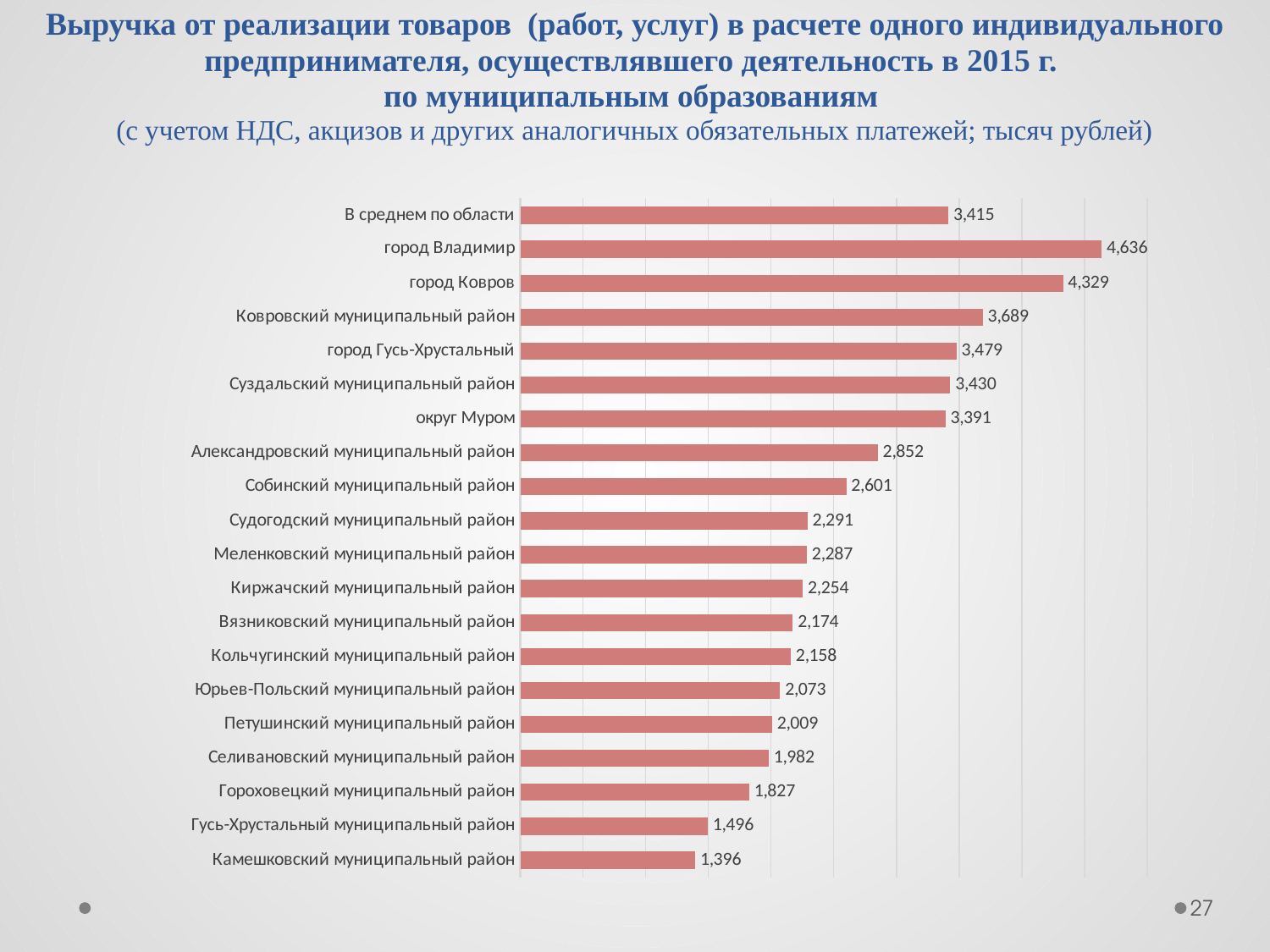

Выручка от реализации товаров  (работ, услуг) в расчете одного индивидуального предпринимателя, осуществлявшего деятельность в 2015 г.
по муниципальным образованиям
(с учетом НДС, акцизов и других аналогичных обязательных платежей; тысяч рублей)

### Chart

| Category |  |
|---|---|
| В среднем по области | 3414.6540099247636 |
| город Владимир | 4636.347113358617 |
| город Ковров | 4329.471563801592 |
| Ковровский муниципальный район | 3688.7795665634662 |
| город Гусь-Хрустальный | 3478.870631067961 |
| Суздальский муниципальный район | 3429.780784844383 |
| округ Муром | 3390.993413654619 |
| Александровский муниципальный район | 2851.602257444764 |
| Собинский муниципальный район | 2600.531474480152 |
| Судогодский муниципальный район | 2290.5762225969647 |
| Меленковский муниципальный район | 2286.986678507993 |
| Киржачский муниципальный район | 2254.152491694353 |
| Вязниковский муниципальный район | 2174.234144059869 |
| Кольчугинский муниципальный район | 2158.397219003476 |
| Юрьев-Польский муниципальный район | 2072.5489878542508 |
| Петушинский муниципальный район | 2009.2948176583495 |
| Селивановский муниципальный район | 1981.6863207547167 |
| Гороховецкий муниципальный район | 1826.758146964856 |
| Гусь-Хрустальный муниципальный район | 1495.9878531073446 |
| Камешковский муниципальный район | 1396.2310249307484 |
27